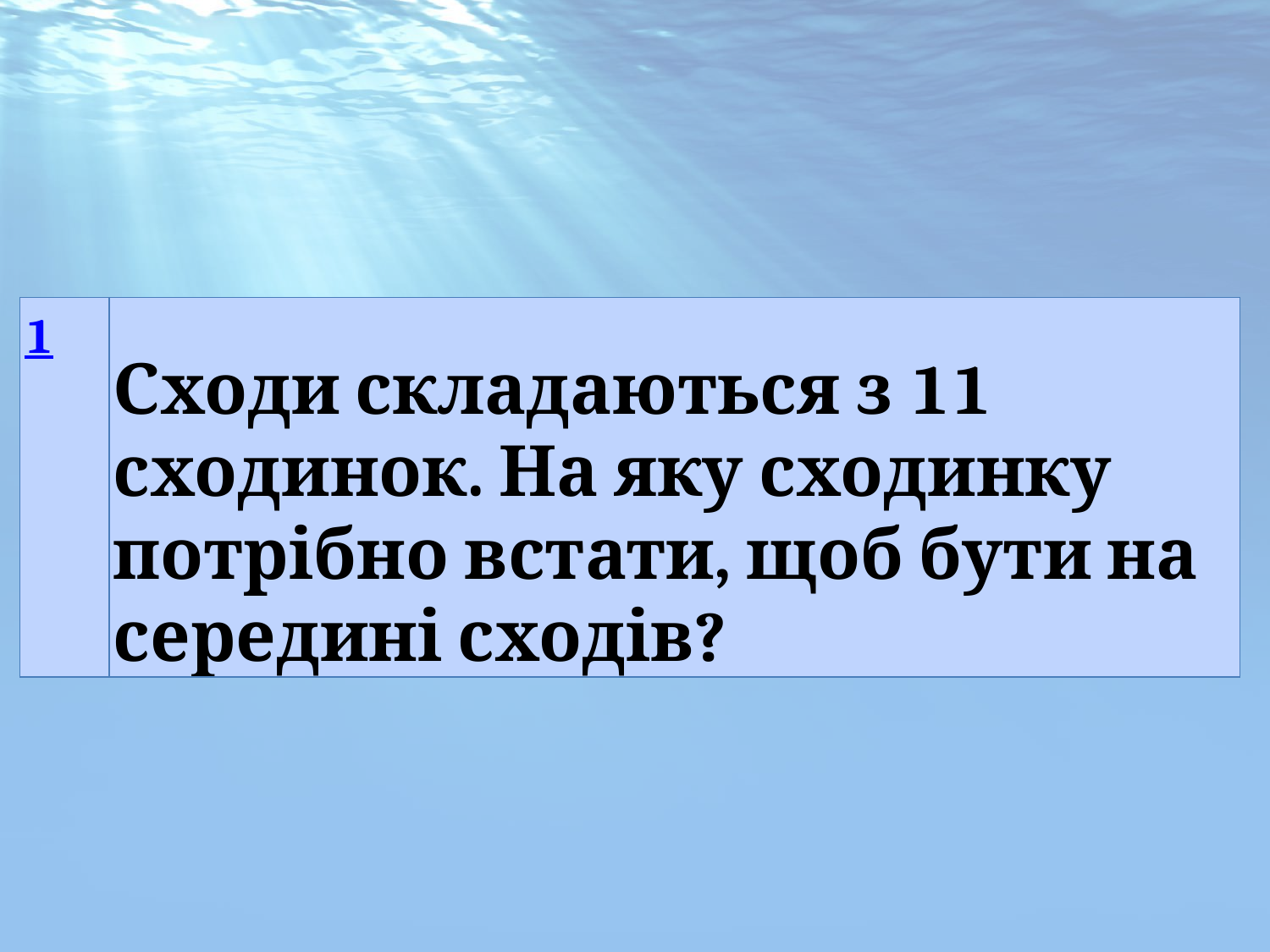

| 1 | Сходи складаються з 11 сходинок. На яку сходинку потрібно встати, щоб бути на середині сходів? |
| --- | --- |